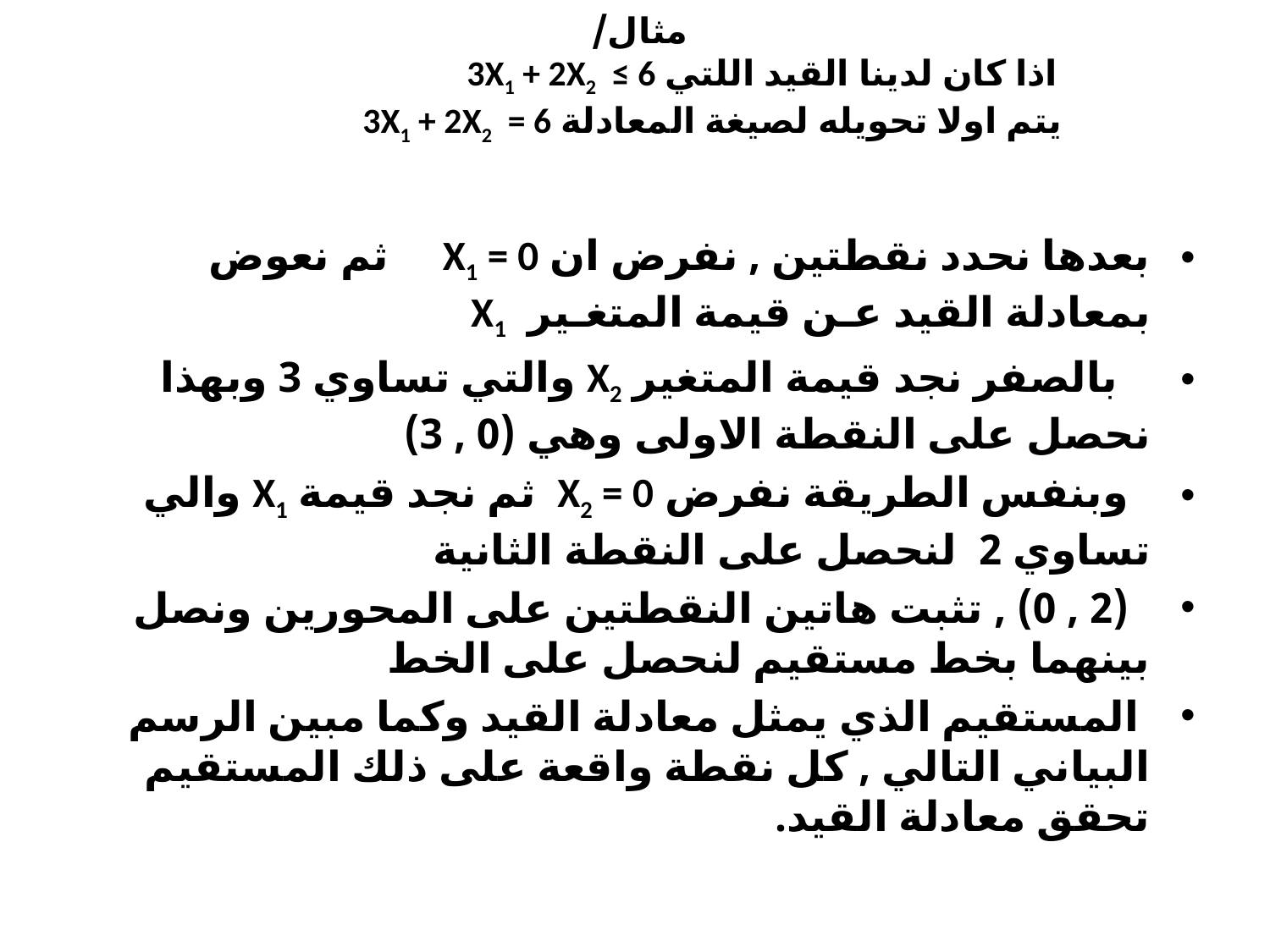

# مثال/ اذا كان لدينا القيد اللتي 3X1 + 2X2  ≤ 6 يتم اولا تحويله لصيغة المعادلة 3X1 + 2X2  = 6
بعدها نحدد نقطتين , نفرض ان X1 = 0     ثم نعوض بمعادلة القيد عـن قيمة المتغـير  X1
   بالصفر نجد قيمة المتغير X2 والتي تساوي 3 وبهذا نحصل على النقطة الاولى وهي (0 , 3)
  وبنفس الطريقة نفرض X2 = 0  ثم نجد قيمة X1 والي تساوي 2  لنحصل على النقطة الثانية
  (2 , 0) , تثبت هاتين النقطتين على المحورين ونصل بينهما بخط مستقيم لنحصل على الخط
 المستقيم الذي يمثل معادلة القيد وكما مبين الرسم البياني التالي , كل نقطة واقعة على ذلك المستقيم تحقق معادلة القيد.